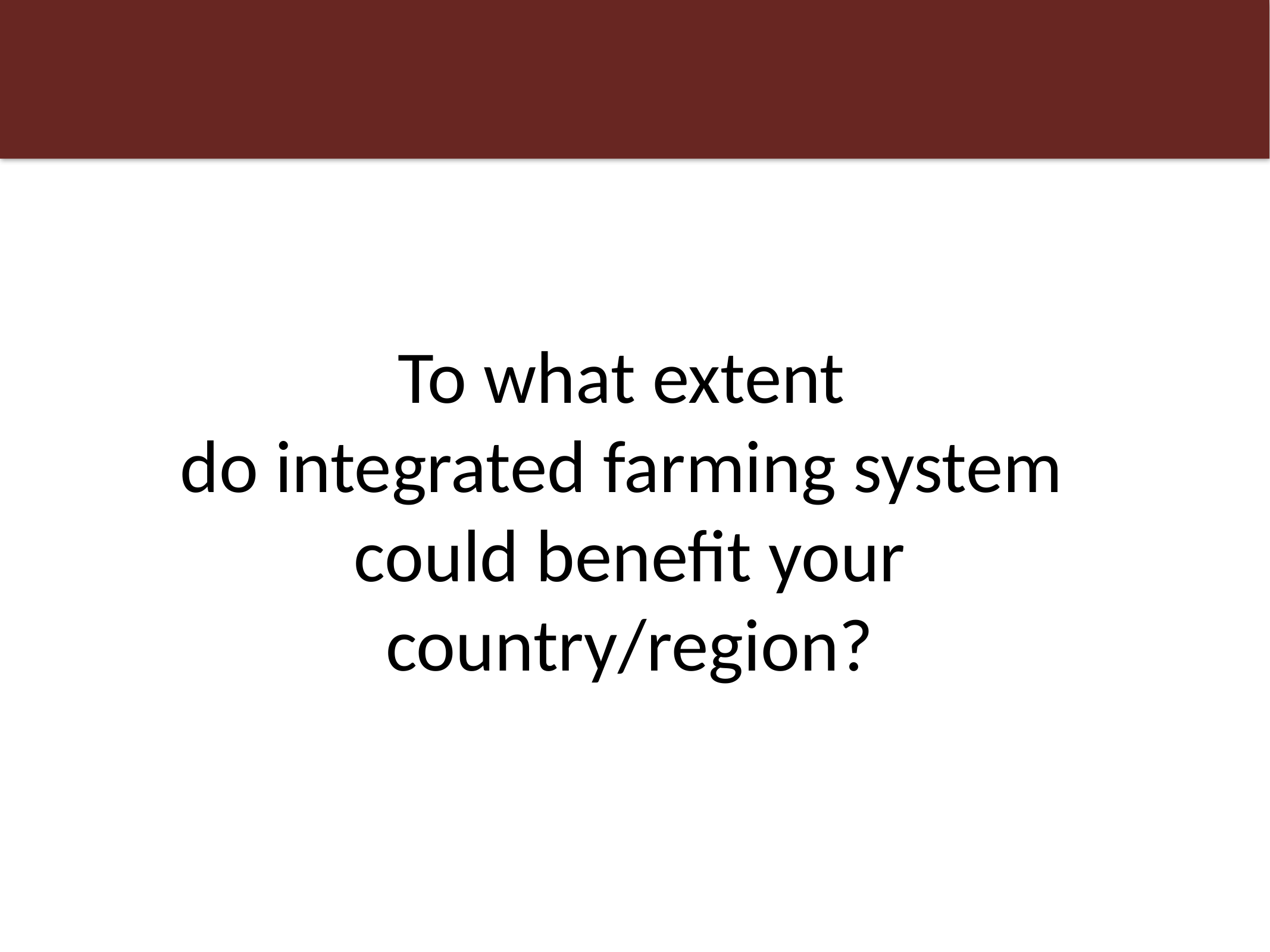

To what extent
do integrated farming system
could benefit your country/region?